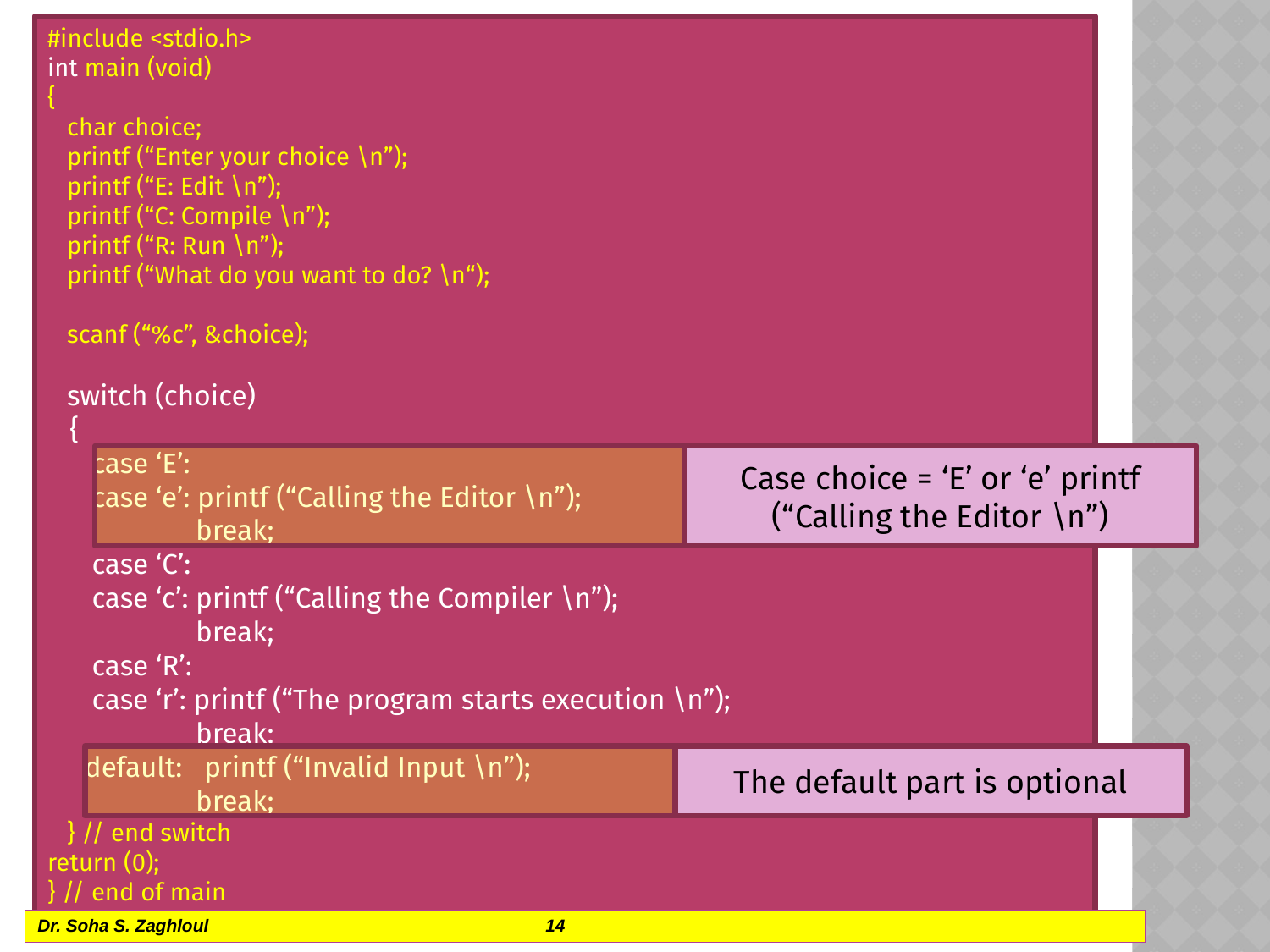

#include <stdio.h>
int main (void)
{
   char choice;
   printf (“Enter your choice \n”);
   printf (“E: Edit \n”);
   printf (“C: Compile \n”);
   printf (“R: Run \n”);
   printf (“What do you want to do? \n“);

   scanf (“%c”, &choice);

   switch (choice)
   {
      case ‘E’:
      case ‘e’: printf (“Calling the Editor \n”);
                    break;
      case ‘C’:
      case ‘c’: printf (“Calling the Compiler \n”);
                    break;
      case ‘R’:
      case ‘r’: printf (“The program starts execution \n”);
                    break;
     default:   printf (“Invalid Input \n”);
                    break;
   } // end switch
return (0);
} // end of main

Case choice = ‘E’ or ‘e’ printf (“Calling the Editor \n”)

The default part is optional
Dr. Soha S. Zaghloul			14